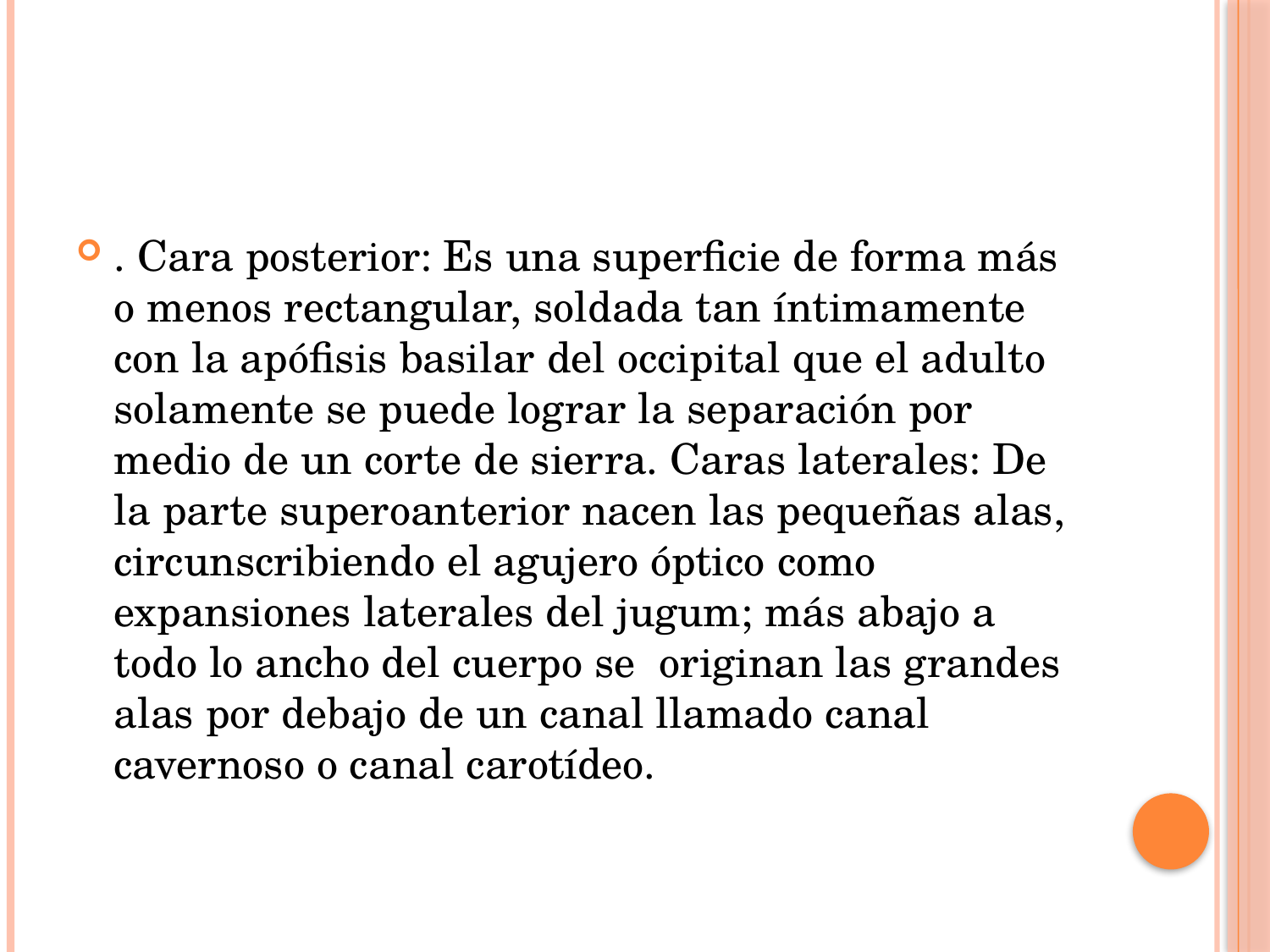

#
. Cara posterior: Es una superficie de forma más o menos rectangular, soldada tan íntimamente con la apófisis basilar del occipital que el adulto solamente se puede lograr la separación por  medio de un corte de sierra. Caras laterales: De la parte superoanterior nacen las pequeñas alas, circunscribiendo el agujero óptico como expansiones laterales del jugum; más abajo a todo lo ancho del cuerpo se  originan las grandes alas por debajo de un canal llamado canal cavernoso o canal carotídeo.